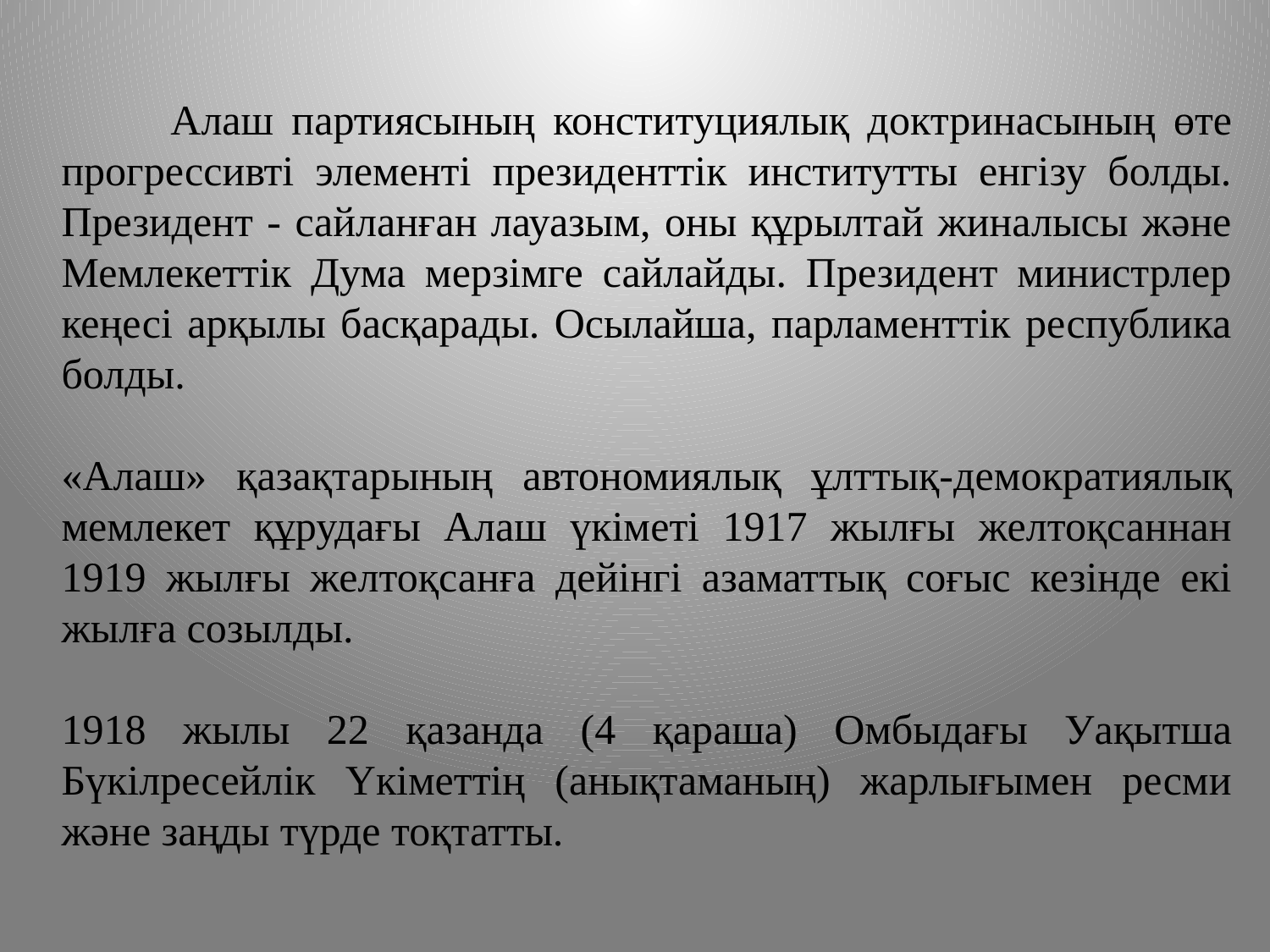

Алаш партиясының конституциялық доктринасының өте прогрессивті элементі президенттік институтты енгізу болды. Президент - сайланған лауазым, оны құрылтай жиналысы және Мемлекеттік Дума мерзімге сайлайды. Президент министрлер кеңесі арқылы басқарады. Осылайша, парламенттік республика болды.
«Алаш» қазақтарының автономиялық ұлттық-демократиялық мемлекет құрудағы Алаш үкіметі 1917 жылғы желтоқсаннан 1919 жылғы желтоқсанға дейінгі азаматтық соғыс кезінде екі жылға созылды.

1918 жылы 22 қазанда (4 қараша) Омбыдағы Уақытша Бүкілресейлік Үкіметтің (анықтаманың) жарлығымен ресми және заңды түрде тоқтатты.